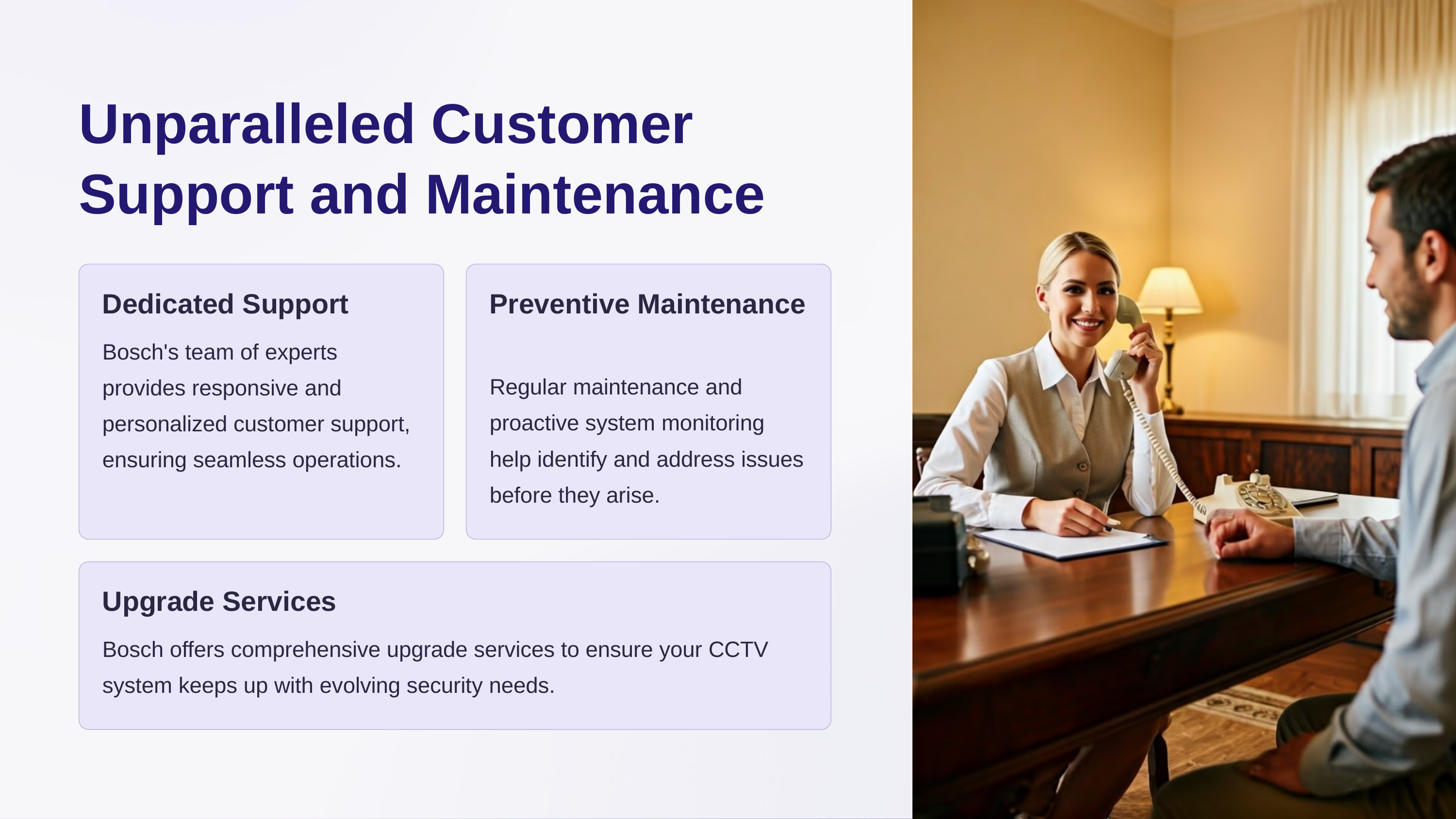

Unparalleled Customer Support and Maintenance

Dedicated Support
Preventive Maintenance
Bosch's team of experts provides responsive and personalized customer support, ensuring seamless operations.
Regular maintenance and proactive system monitoring help identify and address issues before they arise.

Upgrade Services
Bosch offers comprehensive upgrade services to ensure your CCTV system keeps up with evolving security needs.